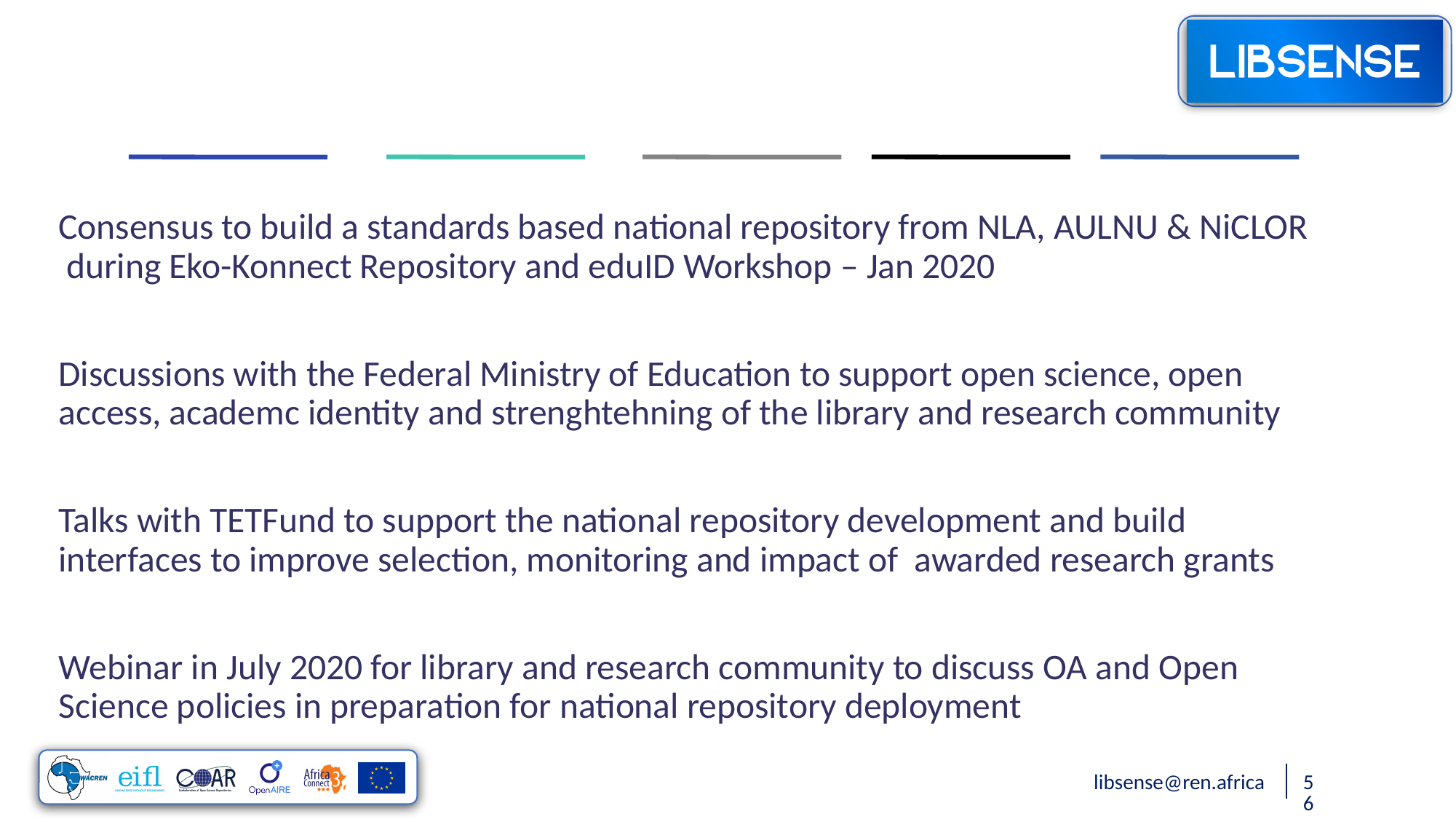

Consensus to build a standards based national repository from NLA, AULNU & NiCLOR  during Eko-Konnect Repository and eduID Workshop – Jan 2020

Discussions with the Federal Ministry of Education to support open science, open access, academc identity and strenghtehning of the library and research community

Talks with TETFund to support the national repository development and build interfaces to improve selection, monitoring and impact of  awarded research grants

Webinar in July 2020 for library and research community to discuss OA and Open Science policies in preparation for national repository deployment

libsense@ren.africa
56